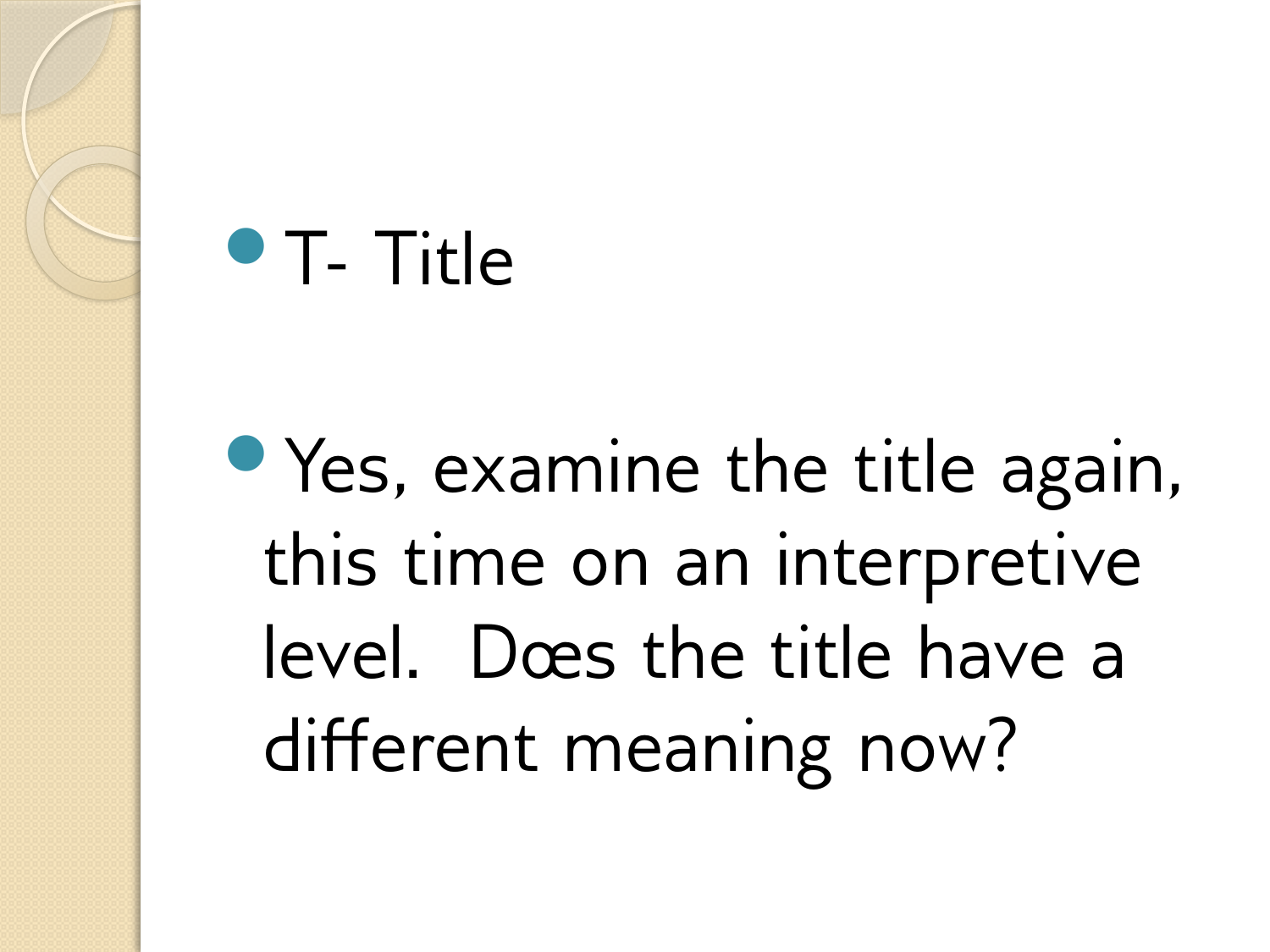

#
T- Title

Yes, examine the title again, this time on an interpretive level.  Does the title have a different meaning now?